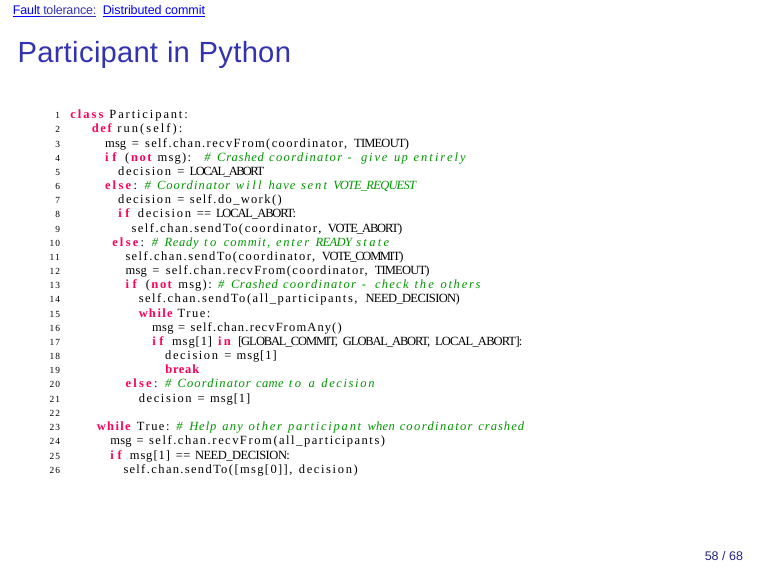

Fault tolerance: Distributed commit
# Participant in Python
1  class Participant:
2	def run(self):
3	msg = self.chan.recvFrom(coordinator, TIMEOUT)
4	if (not msg):  # Crashed coordinator - give up entirely
5	decision = LOCAL_ABORT
6	else: # Coordinator will have sent VOTE_REQUEST
7	decision = self.do_work()
8	if decision == LOCAL_ABORT:
9	self.chan.sendTo(coordinator, VOTE_ABORT)
10	else: # Ready to commit, enter READY state
11	self.chan.sendTo(coordinator, VOTE_COMMIT)
12	msg = self.chan.recvFrom(coordinator, TIMEOUT)
13	if (not msg): # Crashed coordinator - check the others
14	self.chan.sendTo(all_participants, NEED_DECISION)
15	while True:
16	msg = self.chan.recvFromAny()
17	if msg[1] in [GLOBAL_COMMIT, GLOBAL_ABORT, LOCAL_ABORT]:
18	decision = msg[1]
19	break
20	else: # Coordinator came to a decision
21	decision = msg[1]
22
23
24
25
26
while True: # Help any other participant when coordinator crashed
msg = self.chan.recvFrom(all_participants)
if msg[1] == NEED_DECISION:
self.chan.sendTo([msg[0]], decision)
58 / 68